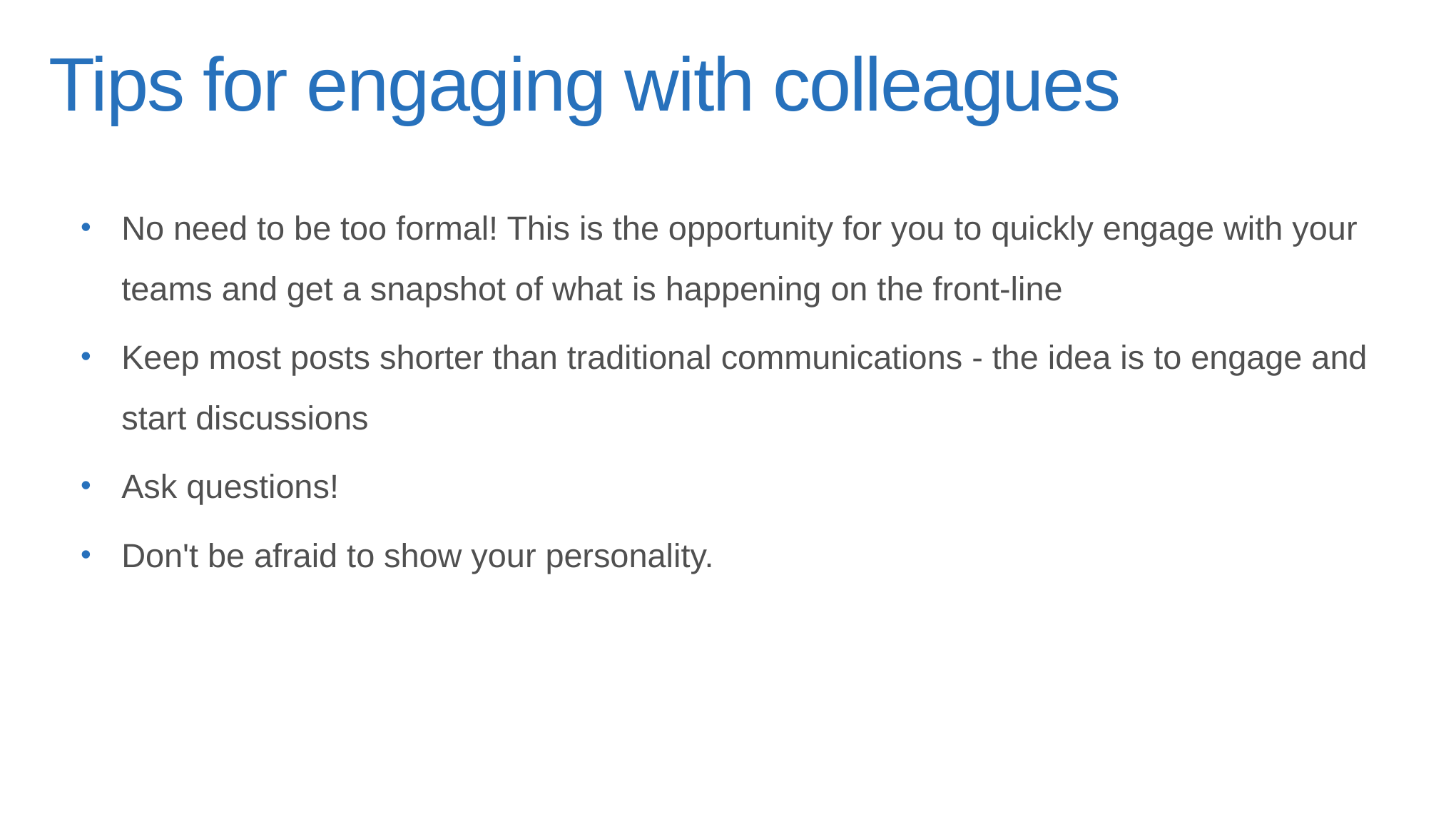

# Tips for engaging with colleagues
No need to be too formal! This is the opportunity for you to quickly engage with your teams and get a snapshot of what is happening on the front-line
Keep most posts shorter than traditional communications - the idea is to engage and start discussions
Ask questions!
Don't be afraid to show your personality.